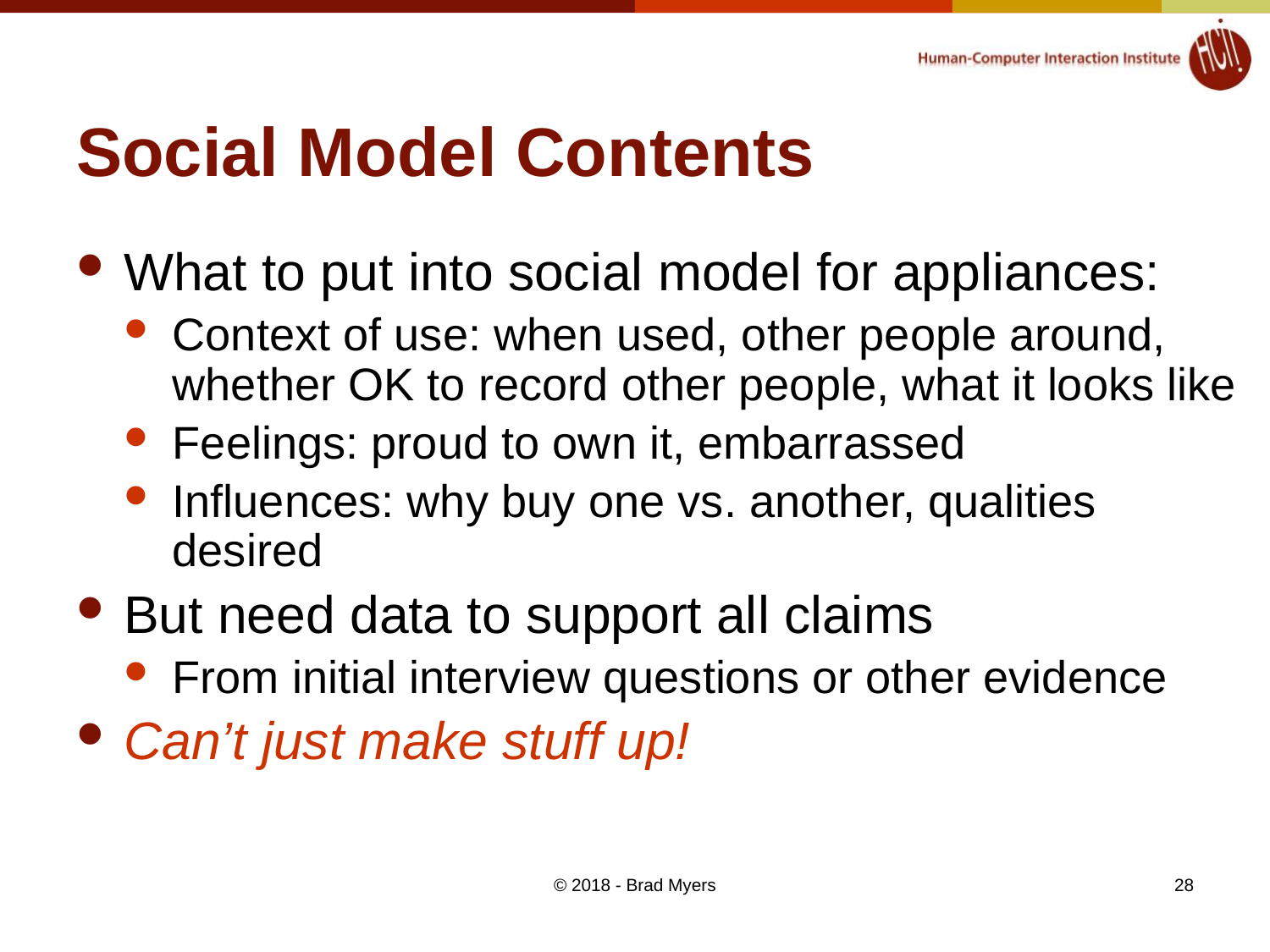

# Social Model Contents
What to put into social model for appliances:
Context of use: when used, other people around, whether OK to record other people, what it looks like
Feelings: proud to own it, embarrassed
Influences: why buy one vs. another, qualities desired
But need data to support all claims
From initial interview questions or other evidence
Can’t just make stuff up!
© 2018 - Brad Myers
28